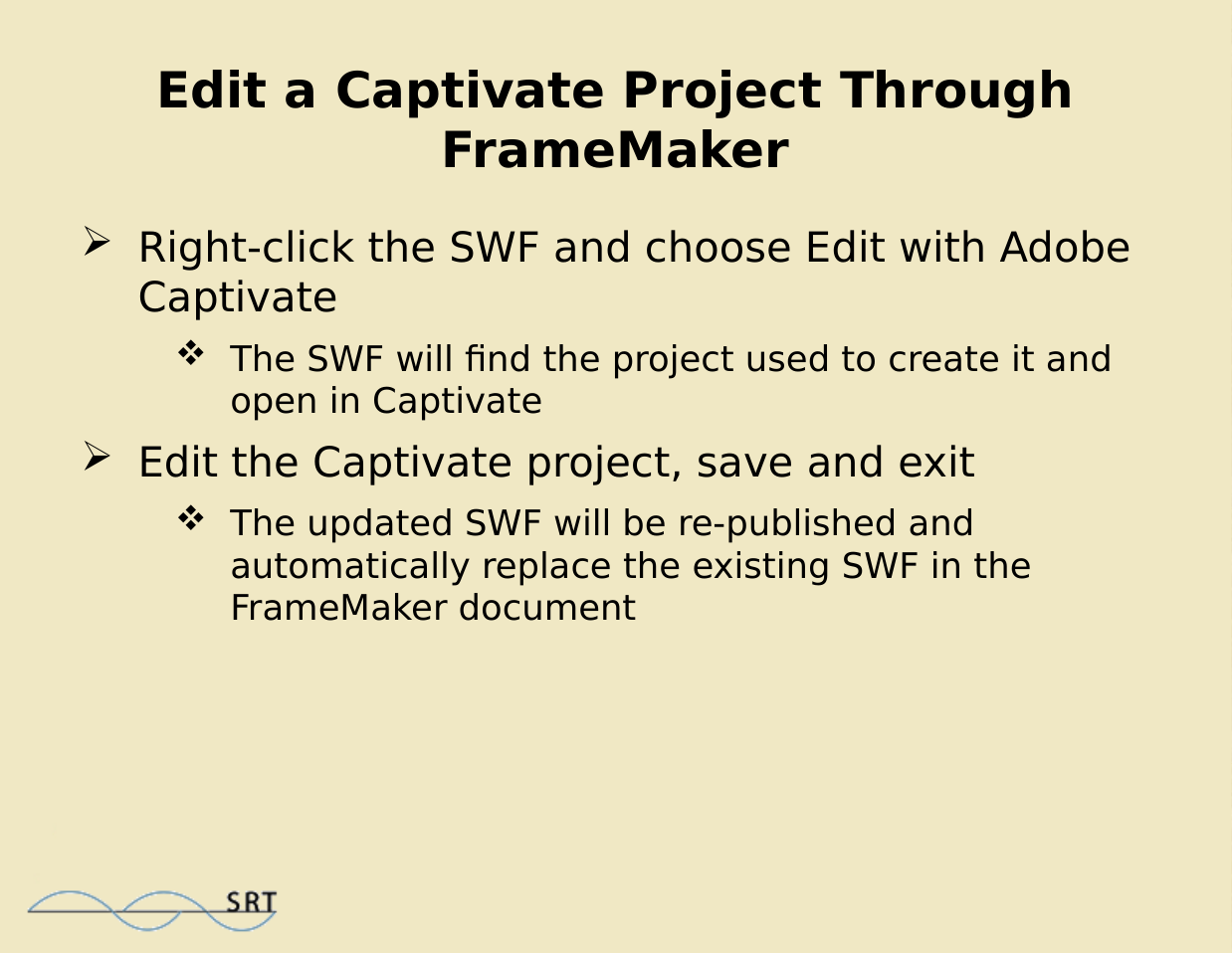

# Edit a Captivate Project Through FrameMaker
Right-click the SWF and choose Edit with Adobe Captivate
The SWF will find the project used to create it and open in Captivate
Edit the Captivate project, save and exit
The updated SWF will be re-published and automatically replace the existing SWF in the FrameMaker document